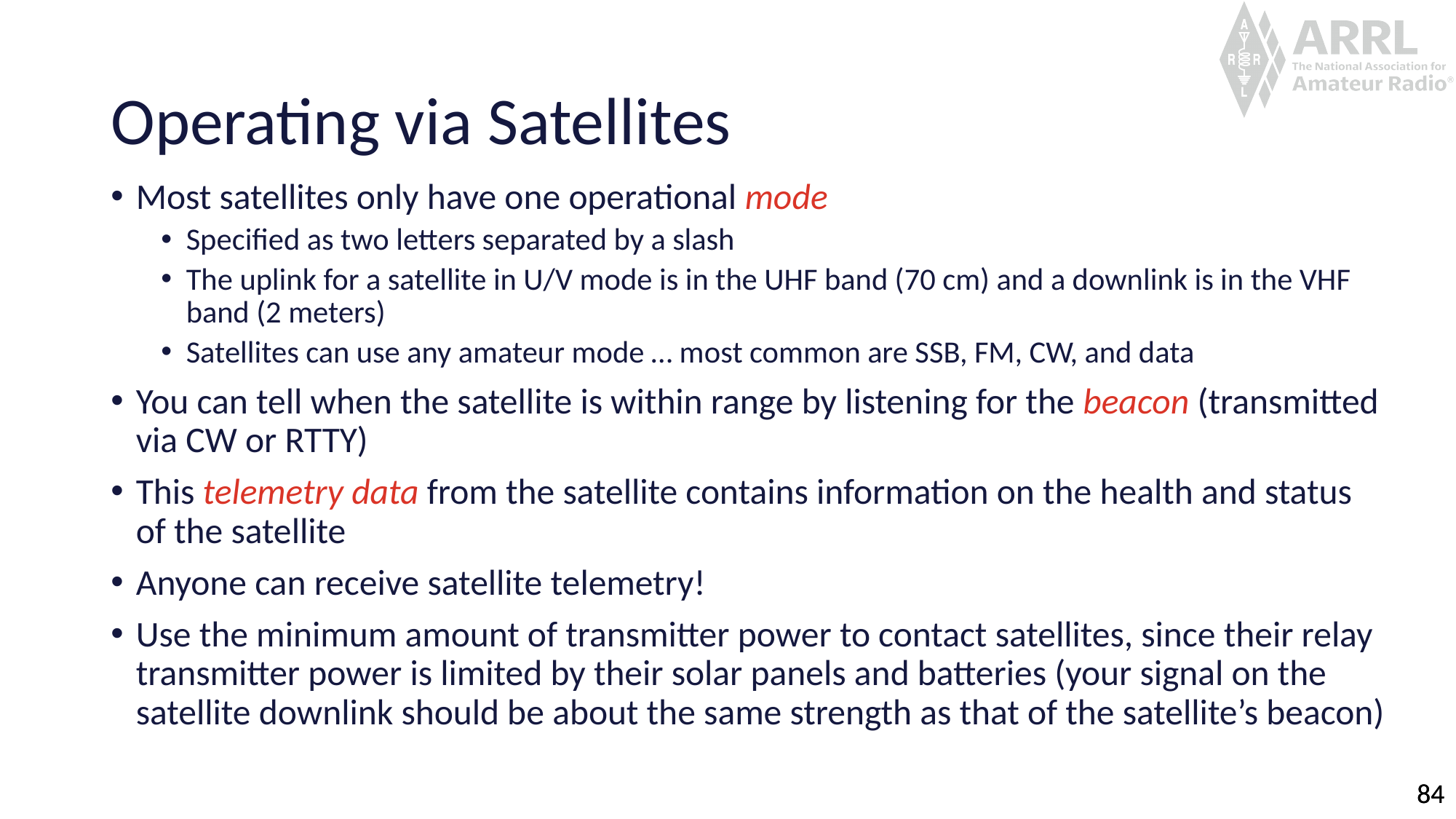

# Operating via Satellites
Most satellites only have one operational mode
Specified as two letters separated by a slash
The uplink for a satellite in U/V mode is in the UHF band (70 cm) and a downlink is in the VHF band (2 meters)
Satellites can use any amateur mode … most common are SSB, FM, CW, and data
You can tell when the satellite is within range by listening for the beacon (transmitted via CW or RTTY)
This telemetry data from the satellite contains information on the health and status of the satellite
Anyone can receive satellite telemetry!
Use the minimum amount of transmitter power to contact satellites, since their relay transmitter power is limited by their solar panels and batteries (your signal on the satellite downlink should be about the same strength as that of the satellite’s beacon)